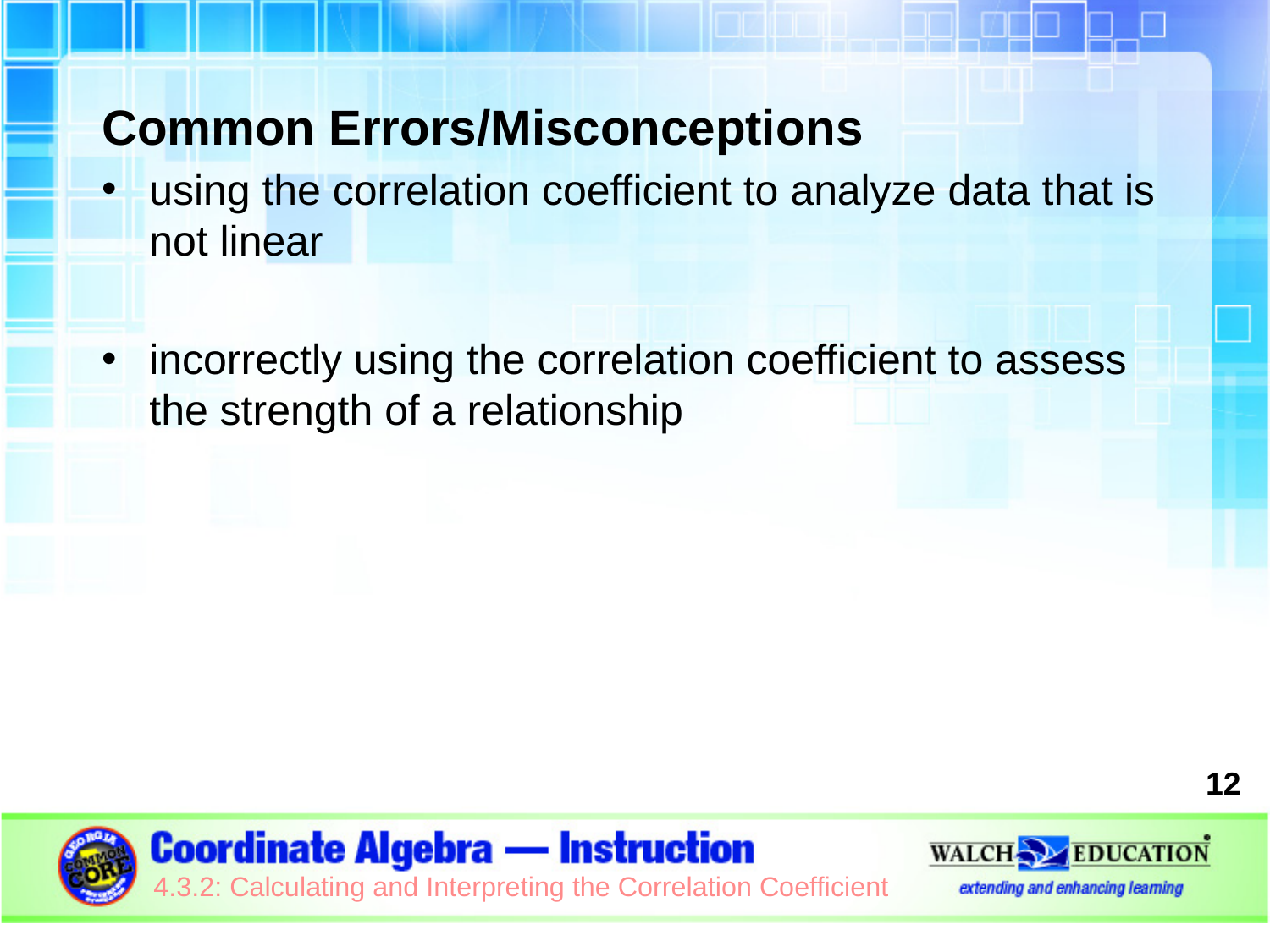

Common Errors/Misconceptions
using the correlation coefficient to analyze data that is not linear

incorrectly using the correlation coefficient to assess the strength of a relationship
12
4.3.2: Calculating and Interpreting the Correlation Coefficient